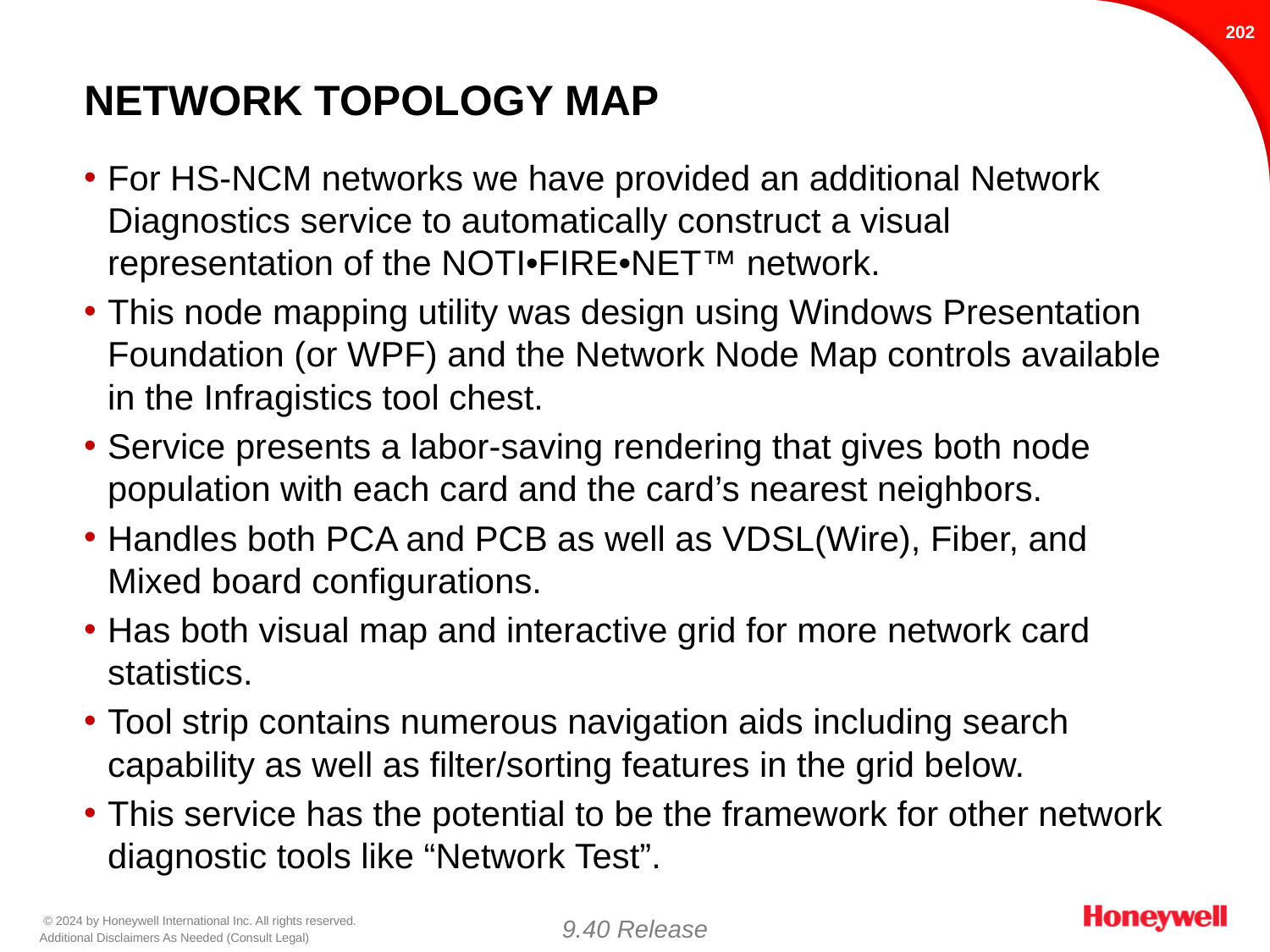

202
# Network Topology Map
For HS-NCM networks we have provided an additional Network Diagnostics service to automatically construct a visual representation of the NOTI•FIRE•NET™ network.
This node mapping utility was design using Windows Presentation Foundation (or WPF) and the Network Node Map controls available in the Infragistics tool chest.
Service presents a labor-saving rendering that gives both node population with each card and the card’s nearest neighbors.
Handles both PCA and PCB as well as VDSL(Wire), Fiber, and Mixed board configurations.
Has both visual map and interactive grid for more network card statistics.
Tool strip contains numerous navigation aids including search capability as well as filter/sorting features in the grid below.
This service has the potential to be the framework for other network diagnostic tools like “Network Test”.

9.40 Release